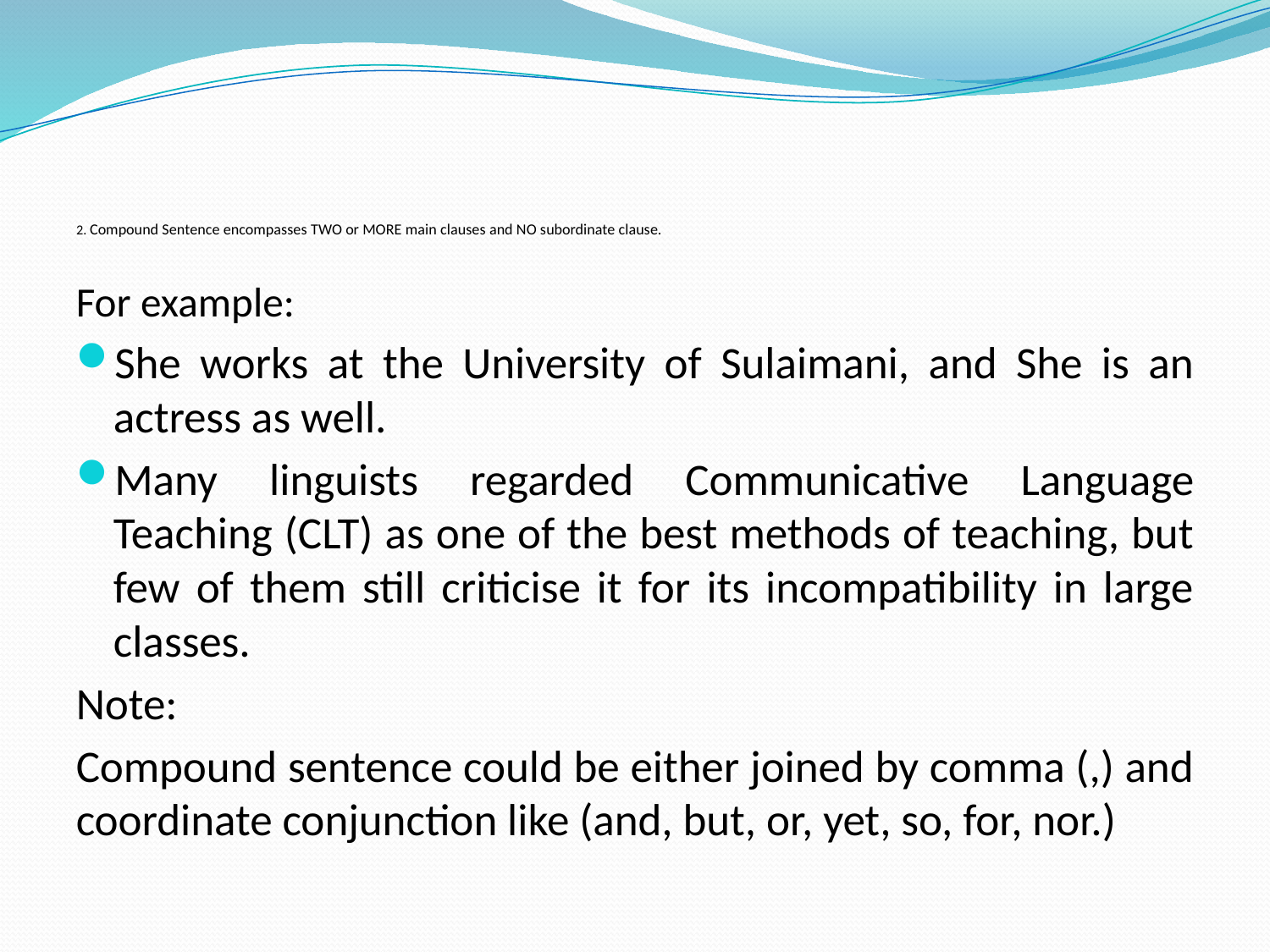

# 2. Compound Sentence encompasses TWO or MORE main clauses and NO subordinate clause.
For example:
She works at the University of Sulaimani, and She is an actress as well.
Many linguists regarded Communicative Language Teaching (CLT) as one of the best methods of teaching, but few of them still criticise it for its incompatibility in large classes.
Note:
Compound sentence could be either joined by comma (,) and coordinate conjunction like (and, but, or, yet, so, for, nor.)